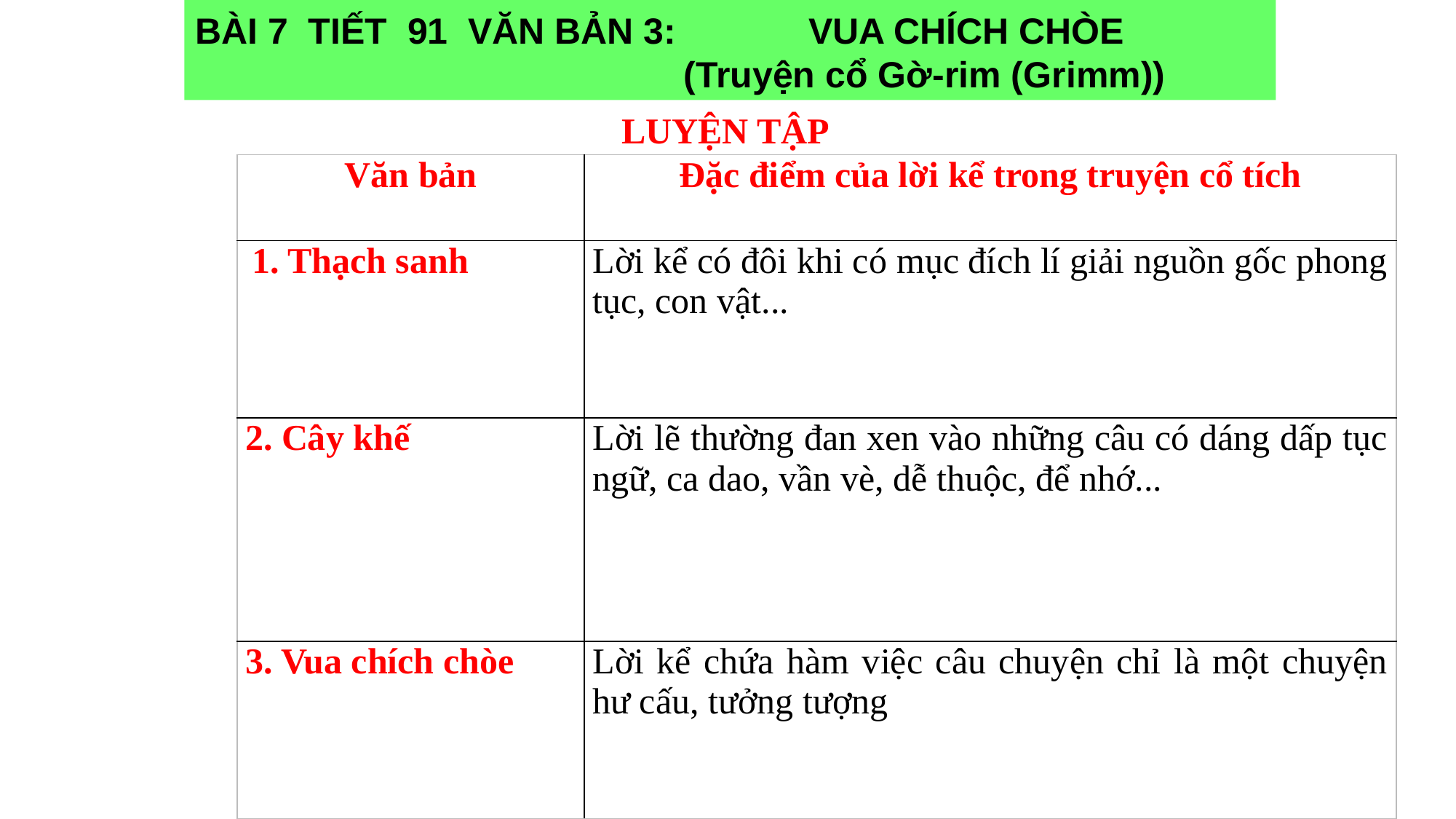

BÀI 7  TIẾT  91  VĂN BẢN 3:             VUA CHÍCH CHÒE
                                                (Truyện cổ Gờ-rim (Grimm))
LUYỆN TẬP
| Văn bản | Đặc điểm của lời kể trong truyện cổ tích |
| --- | --- |
| 1. Thạch sanh | Lời kể có đôi khi có mục đích lí giải nguồn gốc phong tục, con vật... |
| 2. Cây khế | Lời lẽ thường đan xen vào những câu có dáng dấp tục ngữ, ca dao, vần vè, dễ thuộc, để nhớ... |
| 3. Vua chích chòe | Lời kể chứa hàm việc câu chuyện chỉ là một chuyện hư cấu, tưởng tượng |